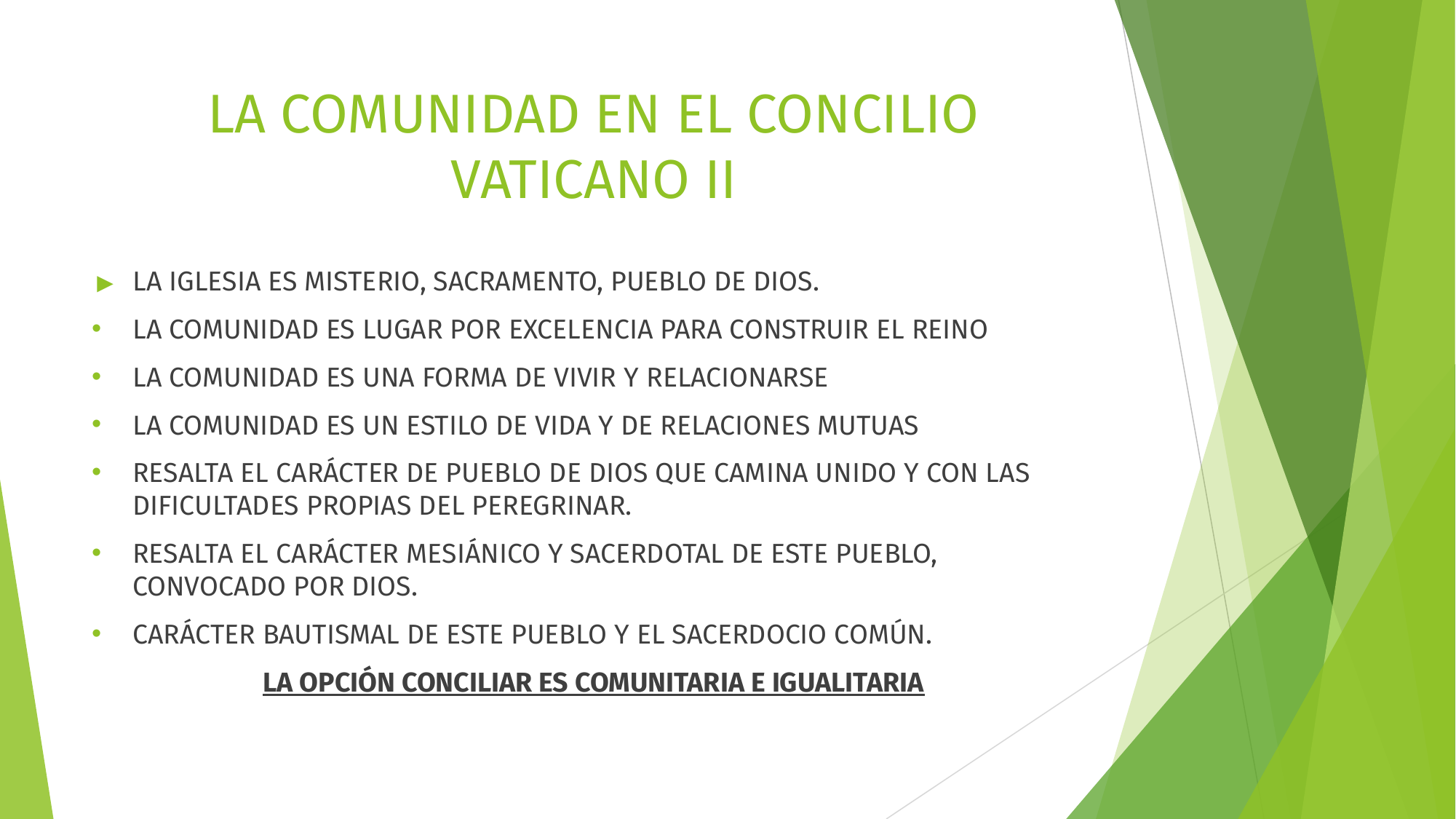

# LA COMUNIDAD EN EL CONCILIO VATICANO II
LA IGLESIA ES MISTERIO, SACRAMENTO, PUEBLO DE DIOS.
LA COMUNIDAD ES LUGAR POR EXCELENCIA PARA CONSTRUIR EL REINO
LA COMUNIDAD ES UNA FORMA DE VIVIR Y RELACIONARSE
LA COMUNIDAD ES UN ESTILO DE VIDA Y DE RELACIONES MUTUAS
RESALTA EL CARÁCTER DE PUEBLO DE DIOS QUE CAMINA UNIDO Y CON LAS DIFICULTADES PROPIAS DEL PEREGRINAR.
RESALTA EL CARÁCTER MESIÁNICO Y SACERDOTAL DE ESTE PUEBLO, CONVOCADO POR DIOS.
CARÁCTER BAUTISMAL DE ESTE PUEBLO Y EL SACERDOCIO COMÚN.
LA OPCIÓN CONCILIAR ES COMUNITARIA E IGUALITARIA